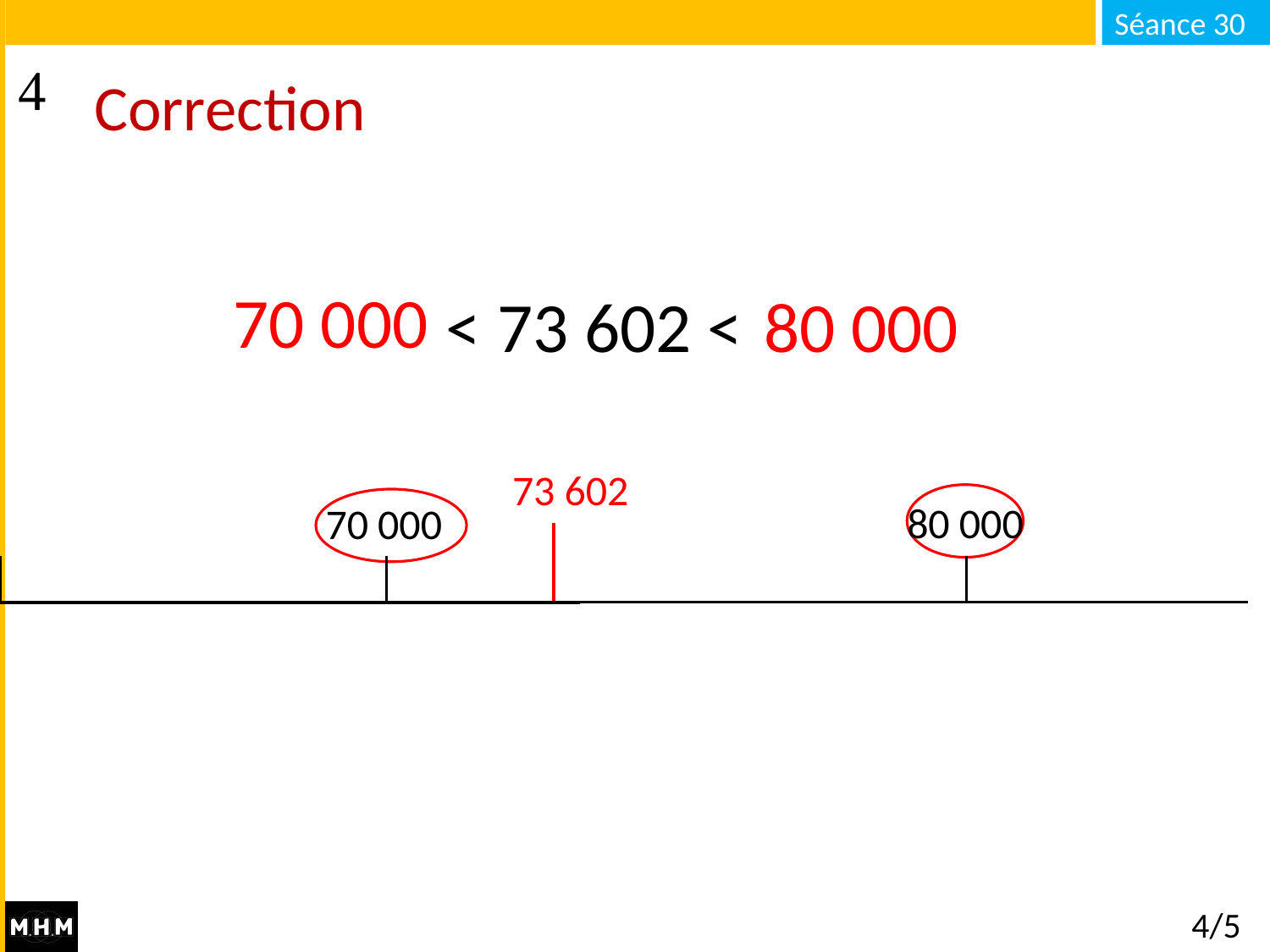

# Correction
70 000
… < 73 602 < …
80 000
73 602

80 000
70 000
4/5